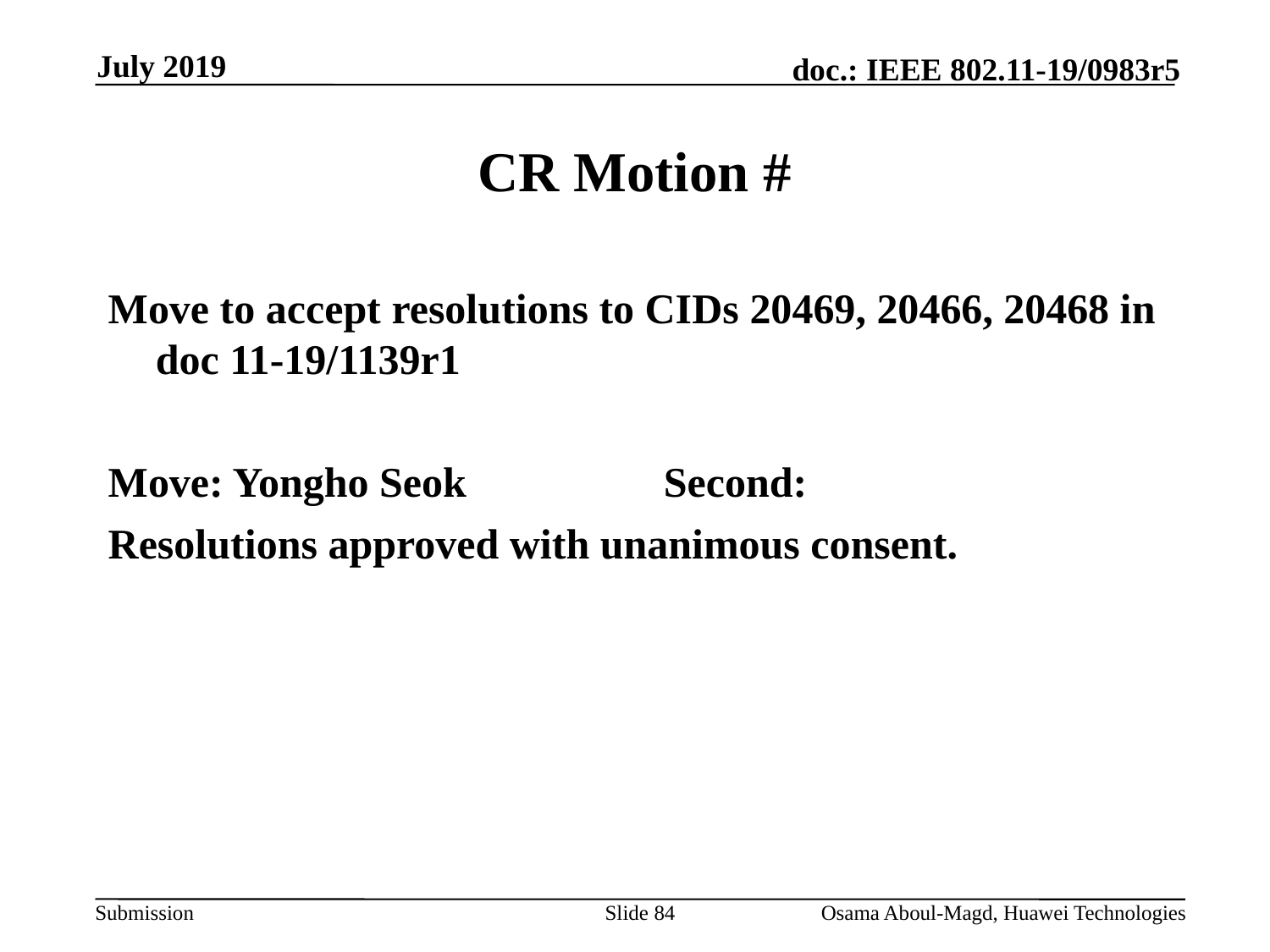

July 2019
# CR Motion #
Move to accept resolutions to CIDs 20469, 20466, 20468 in doc 11-19/1139r1

Move: Yongho Seok		Second:
Resolutions approved with unanimous consent.

Slide 84
Osama Aboul-Magd, Huawei Technologies